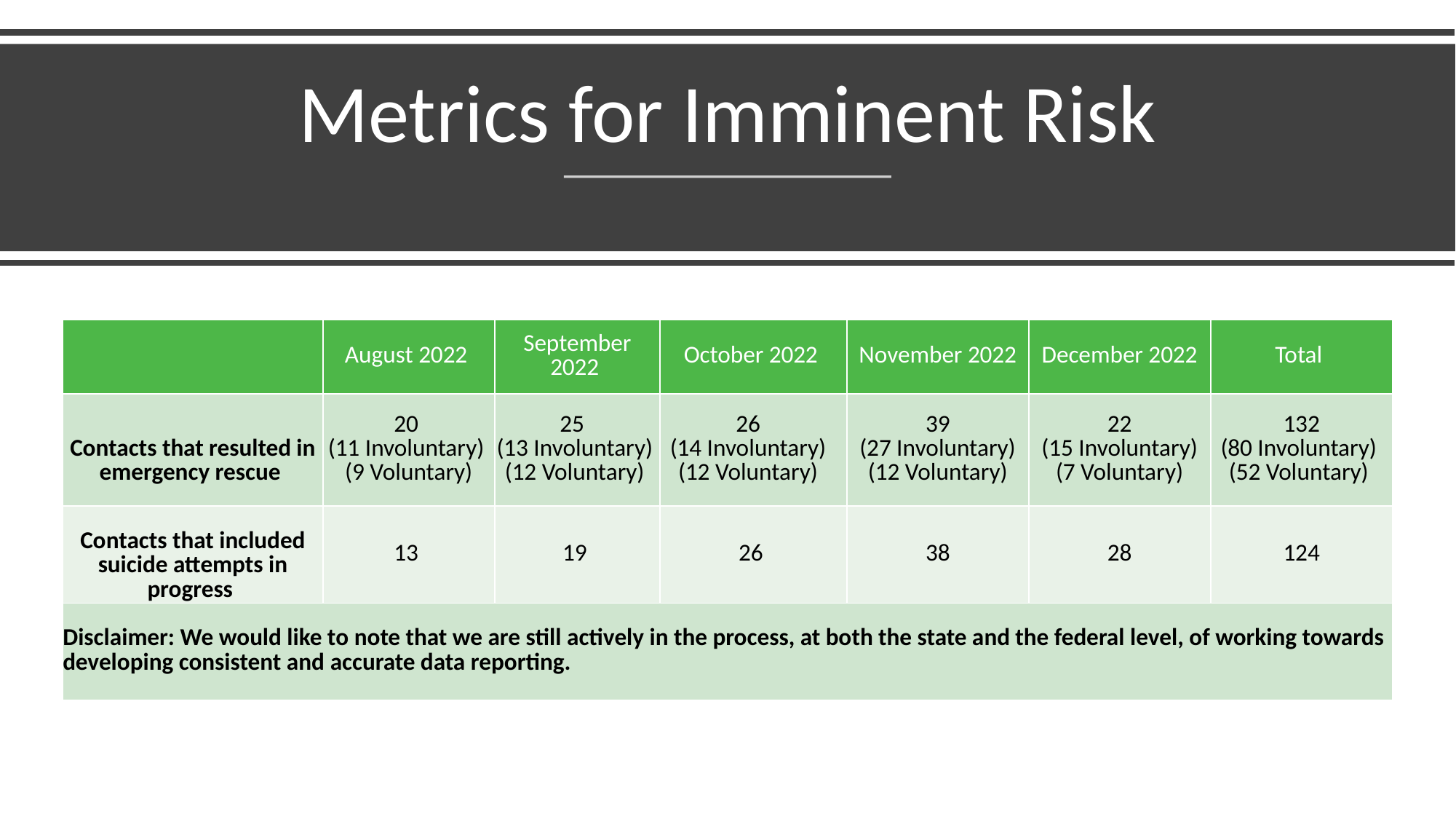

# Metrics for Imminent Risk
|  | August 2022 | September 2022 | October 2022 | November 2022 | December 2022 | Total |
| --- | --- | --- | --- | --- | --- | --- |
| Contacts that resulted in emergency rescue | 20  (11 Involuntary)   (9 Voluntary) | 25   (13 Involuntary)  (12 Voluntary) | 26   (14 Involuntary)   (12 Voluntary) | 39 (27 Involuntary) (12 Voluntary) | 22 (15 Involuntary) (7 Voluntary) | 132 (80 Involuntary)  (52 Voluntary) |
| Contacts that included suicide attempts in progress | 13 | 19 | 26 | 38 | 28 | 124 |
| Disclaimer: We would like to note that we are still actively in the process, at both the state and the federal level, of working towards developing consistent and accurate data reporting. |  |  |  |  |  |  |